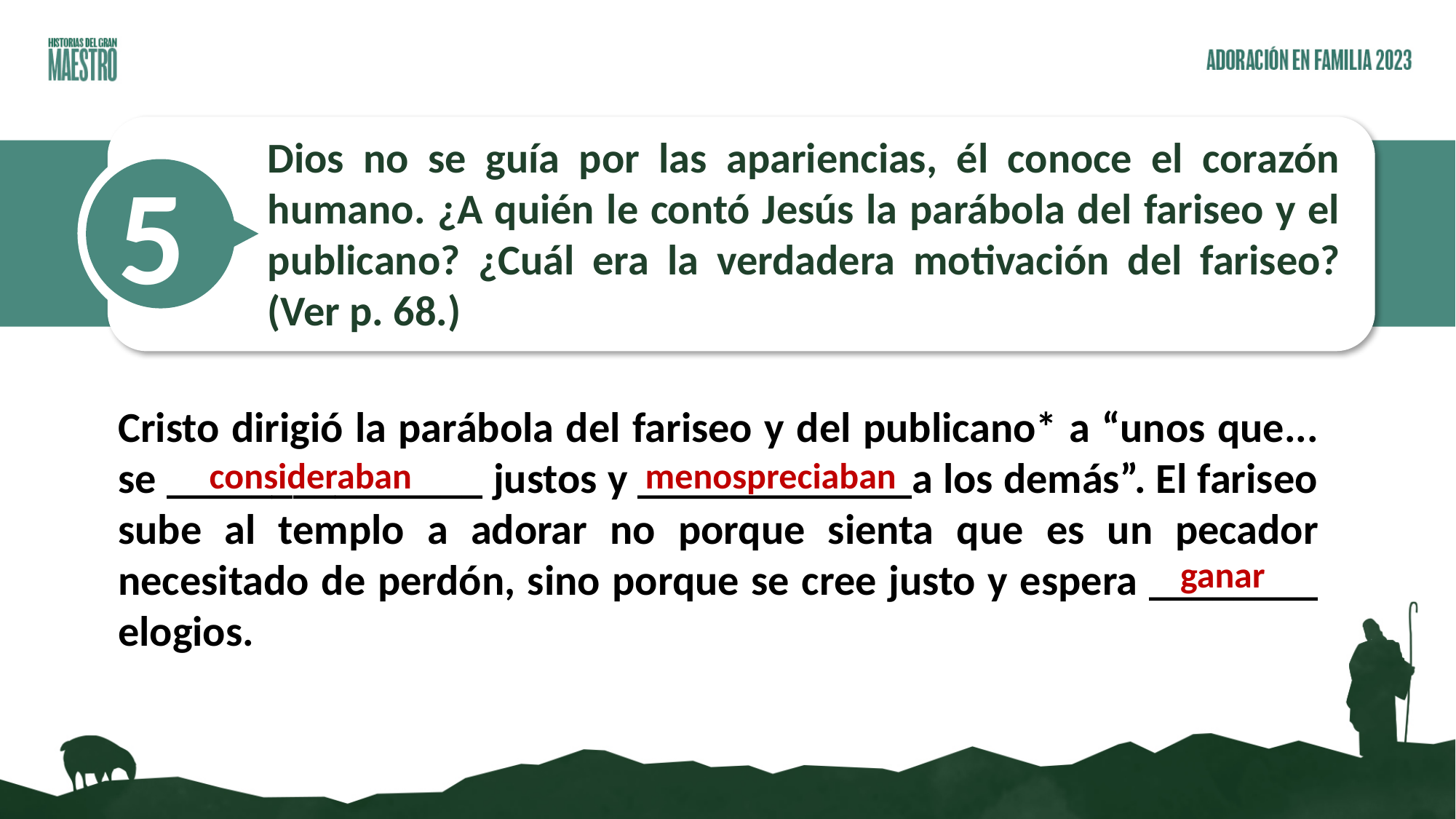

Dios no se guía por las apariencias, él conoce el corazón humano. ¿A quién le contó Jesús la parábola del fariseo y el publicano? ¿Cuál era la verdadera motivación del fariseo? (Ver p. 68.)
5
Cristo dirigió la parábola del fariseo y del publicano* a “unos que... se _______________ justos y _____________a los demás”. El fariseo sube al templo a adorar no porque sienta que es un pecador necesitado de perdón, sino porque se cree justo y espera ________ elogios.
consideraban
menospreciaban
ganar